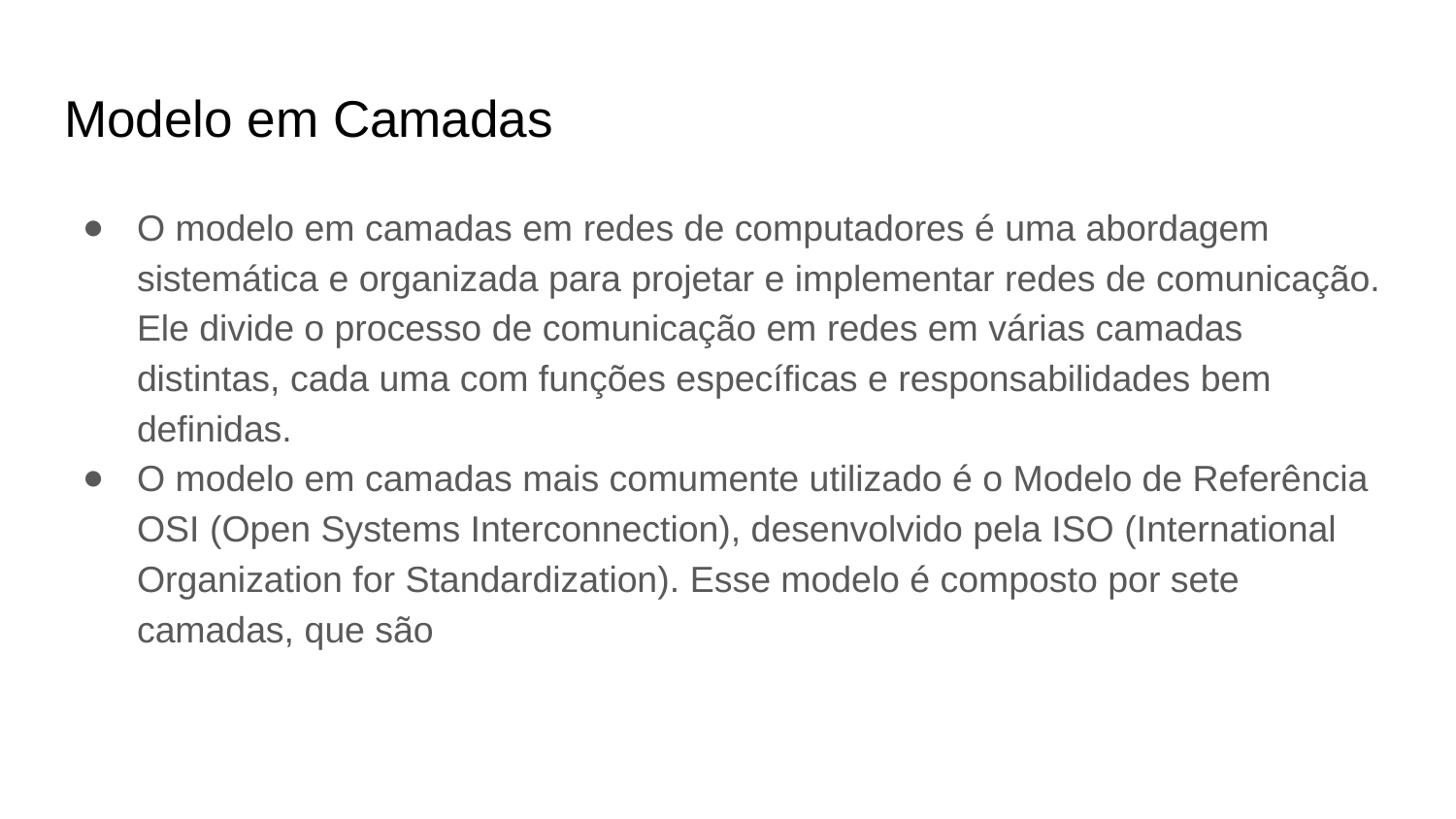

# Modelo em Camadas
O modelo em camadas em redes de computadores é uma abordagem sistemática e organizada para projetar e implementar redes de comunicação. Ele divide o processo de comunicação em redes em várias camadas distintas, cada uma com funções específicas e responsabilidades bem definidas.
O modelo em camadas mais comumente utilizado é o Modelo de Referência OSI (Open Systems Interconnection), desenvolvido pela ISO (International Organization for Standardization). Esse modelo é composto por sete camadas, que são